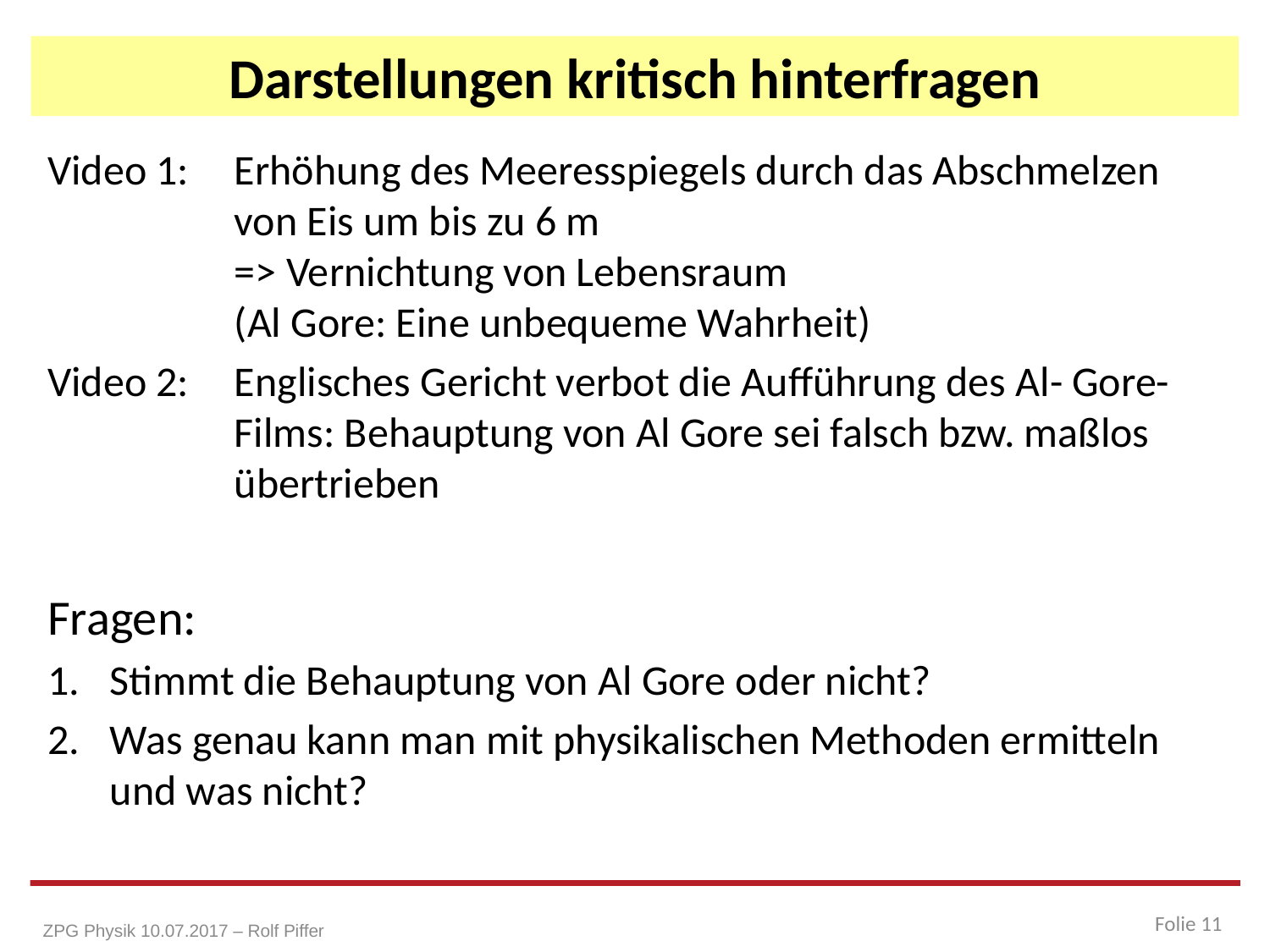

# Darstellungen kritisch hinterfragen
Video 1: 	Erhöhung des Meeresspiegels durch das Abschmelzen von Eis um bis zu 6 m
=> Vernichtung von Lebensraum
(Al Gore: Eine unbequeme Wahrheit)
Video 2: 	Englisches Gericht verbot die Aufführung des Al- Gore-Films: Behauptung von Al Gore sei falsch bzw. maßlos übertrieben

Fragen:
Stimmt die Behauptung von Al Gore oder nicht?
Was genau kann man mit physikalischen Methoden ermitteln und was nicht?

Folie 11
ZPG Physik 10.07.2017 – Rolf Piffer